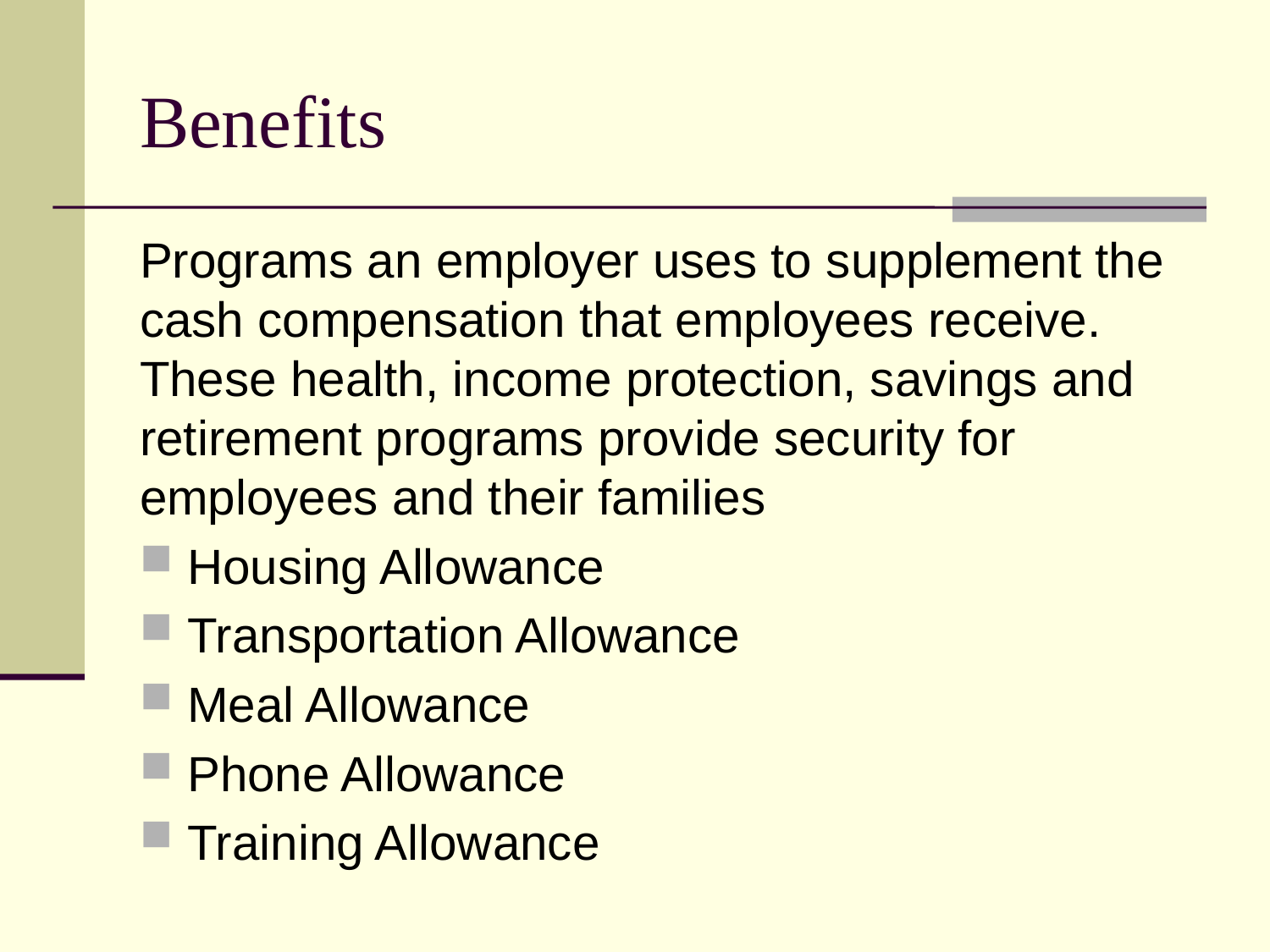

# Benefits
Programs an employer uses to supplement the cash compensation that employees receive. These health, income protection, savings and retirement programs provide security for employees and their families
Housing Allowance
Transportation Allowance
Meal Allowance
Phone Allowance
Training Allowance